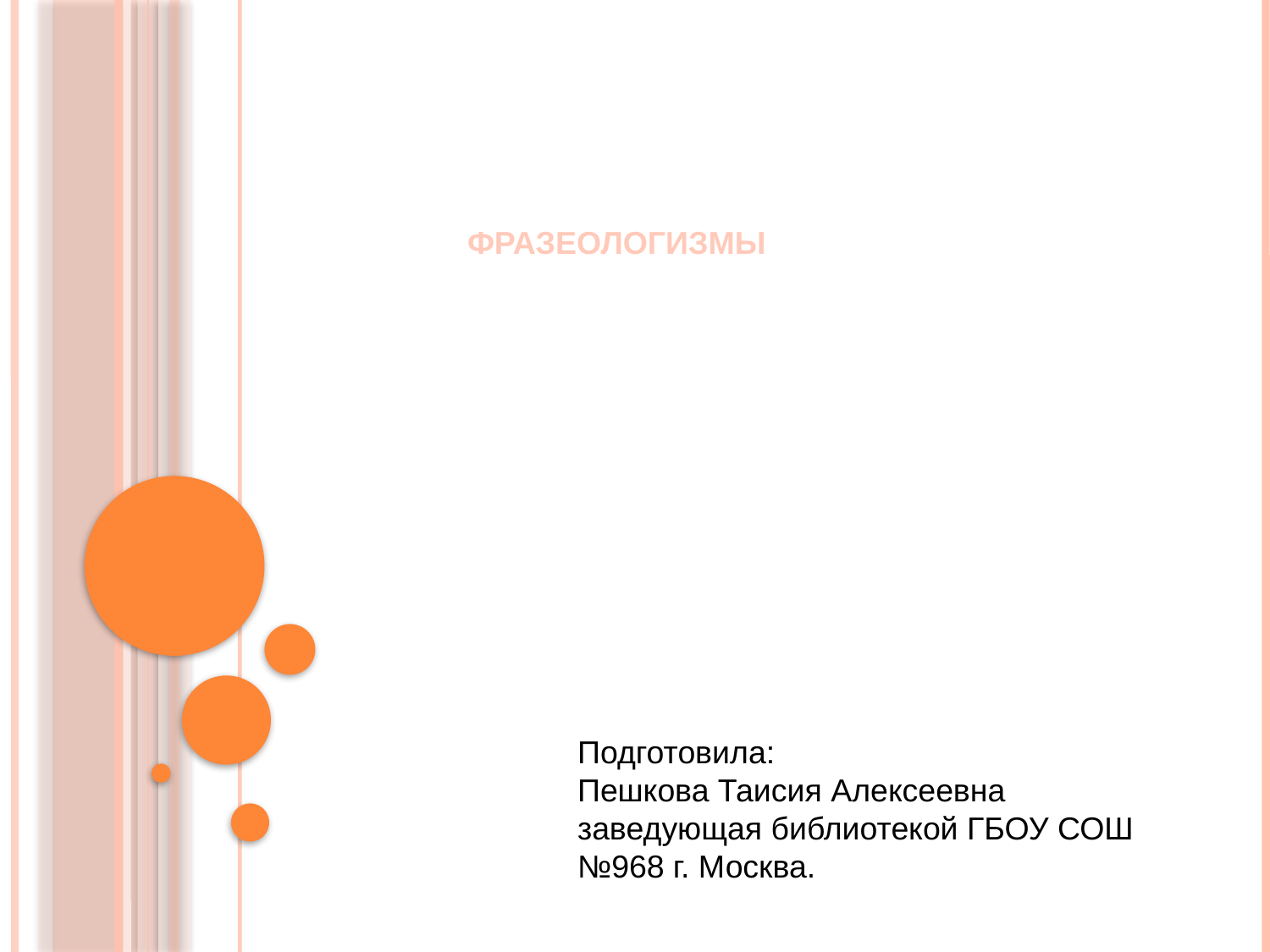

ФРАЗЕОЛОГИЗМЫ
Подготовила:
Пешкова Таисия Алексеевна  заведующая библиотекой ГБОУ СОШ №968 г. Москва.